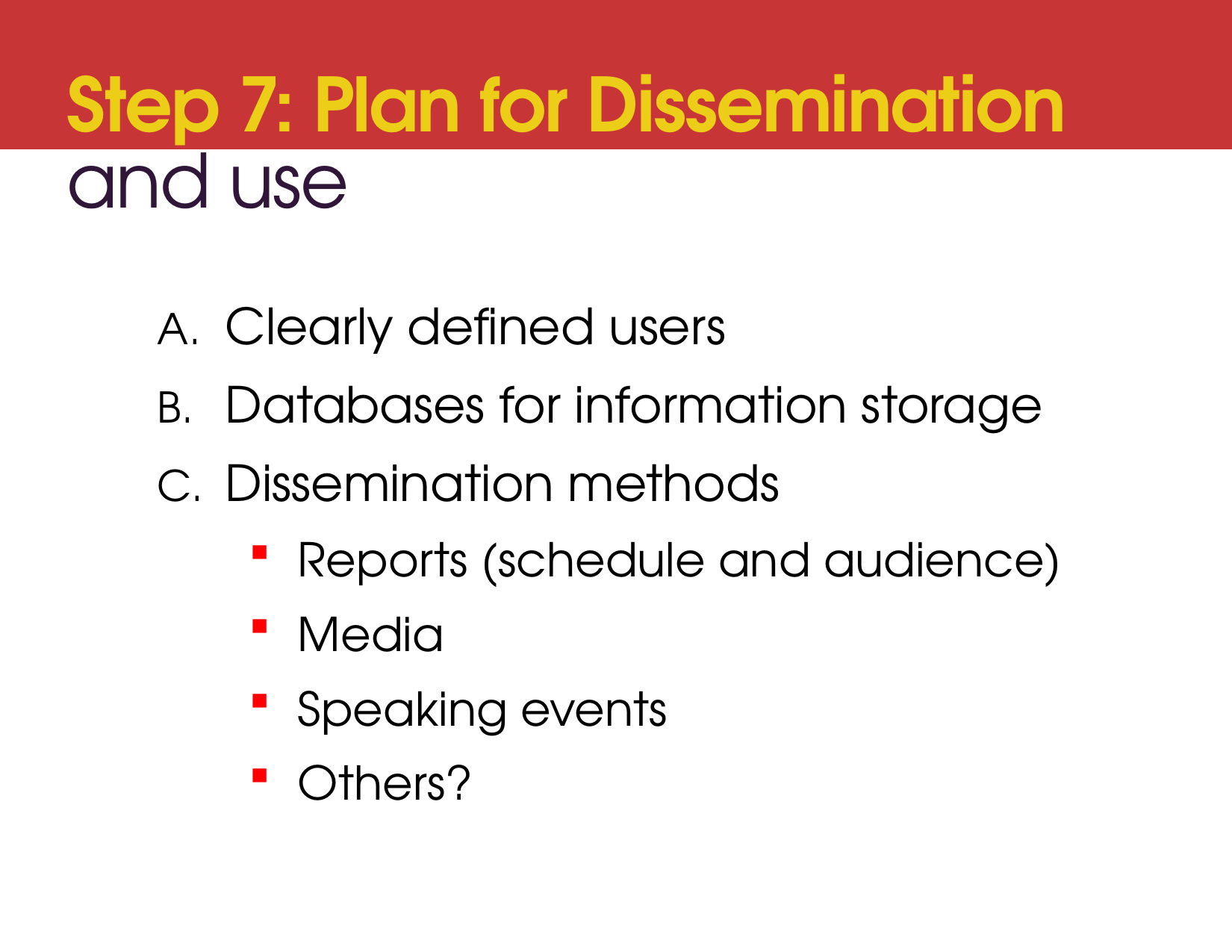

# Step 7: Plan for Dissemination and use
Clearly defined users
Databases for information storage
Dissemination methods
Reports (schedule and audience)
Media
Speaking events
Others?